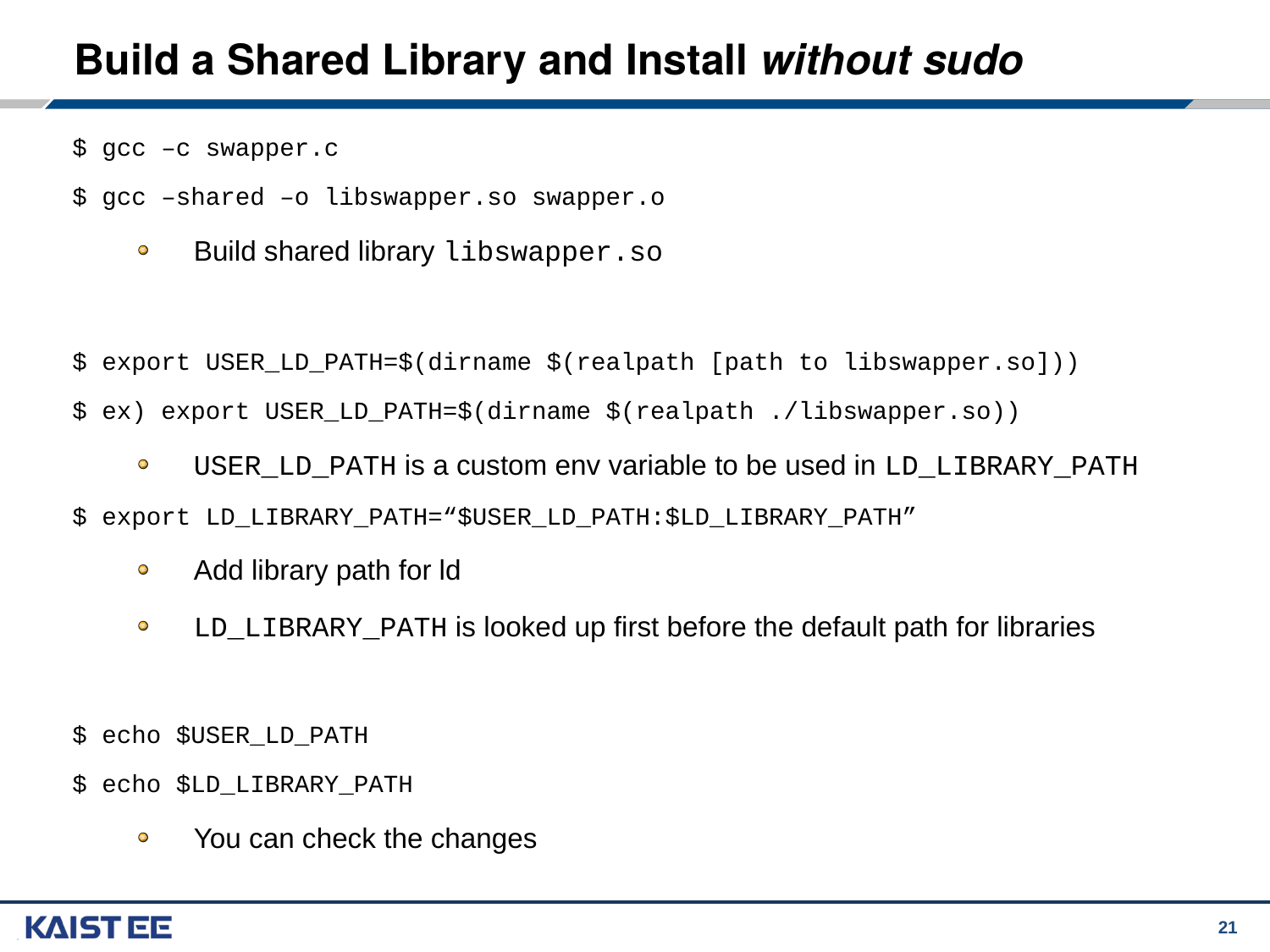

# Build a Shared Library and Install without sudo
$ gcc –c swapper.c
$ gcc –shared –o libswapper.so swapper.o
Build shared library libswapper.so

$ export USER_LD_PATH=$(dirname $(realpath [path to libswapper.so]))
$ ex) export USER_LD_PATH=$(dirname $(realpath ./libswapper.so))
USER_LD_PATH is a custom env variable to be used in LD_LIBRARY_PATH
$ export LD_LIBRARY_PATH=“$USER_LD_PATH:$LD_LIBRARY_PATH”
Add library path for ld
LD_LIBRARY_PATH is looked up first before the default path for libraries

$ echo $USER_LD_PATH
$ echo $LD_LIBRARY_PATH
You can check the changes